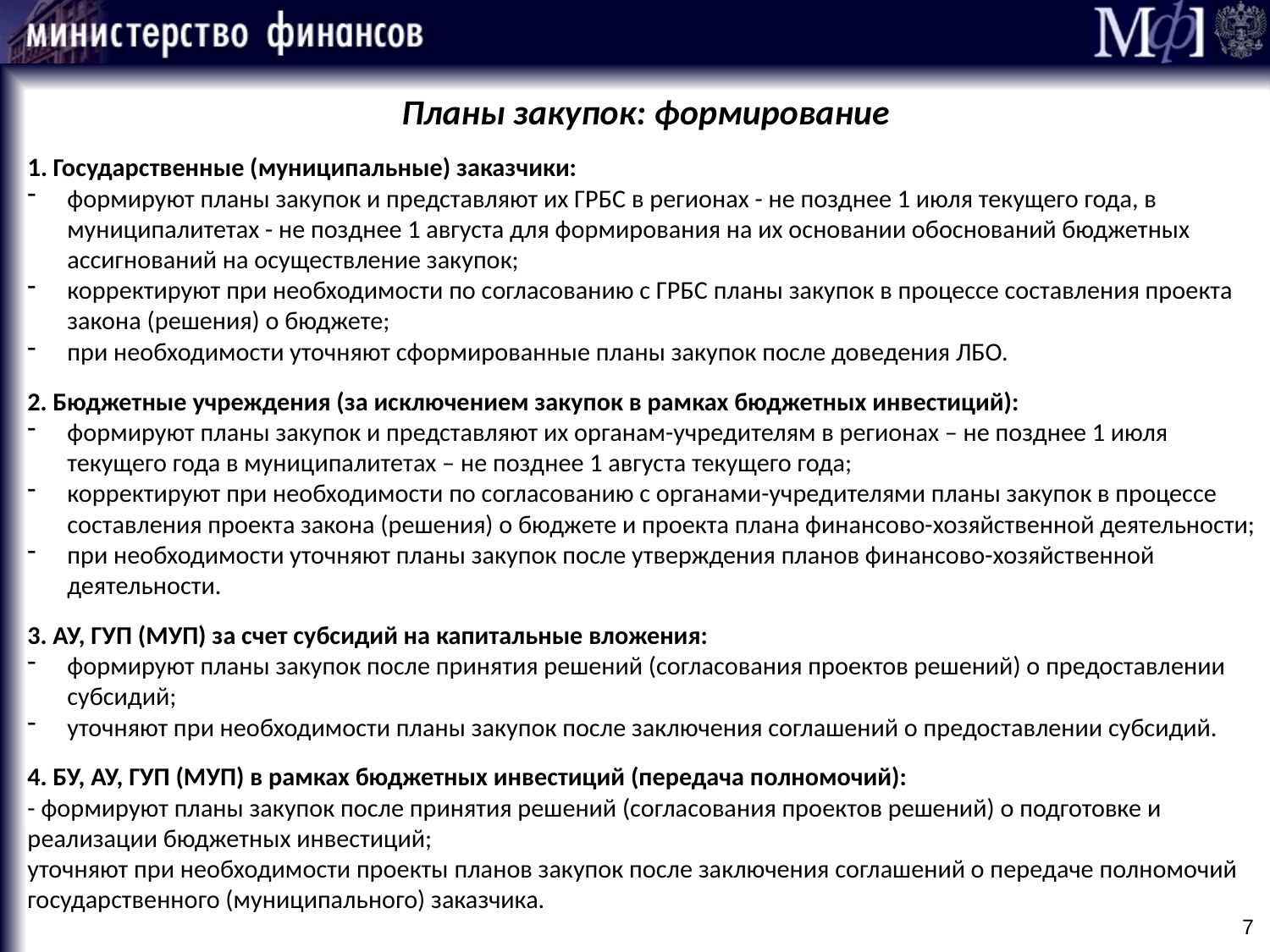

Планы закупок: формирование
1. Государственные (муниципальные) заказчики:
формируют планы закупок и представляют их ГРБС в регионах - не позднее 1 июля текущего года, в муниципалитетах - не позднее 1 августа для формирования на их основании обоснований бюджетных ассигнований на осуществление закупок;
корректируют при необходимости по согласованию с ГРБС планы закупок в процессе составления проекта закона (решения) о бюджете;
при необходимости уточняют сформированные планы закупок после доведения ЛБО.

2. Бюджетные учреждения (за исключением закупок в рамках бюджетных инвестиций):
формируют планы закупок и представляют их органам-учредителям в регионах – не позднее 1 июля текущего года в муниципалитетах – не позднее 1 августа текущего года;
корректируют при необходимости по согласованию с органами-учредителями планы закупок в процессе составления проекта закона (решения) о бюджете и проекта плана финансово-хозяйственной деятельности;
при необходимости уточняют планы закупок после утверждения планов финансово-хозяйственной деятельности.

3. АУ, ГУП (МУП) за счет субсидий на капитальные вложения:
формируют планы закупок после принятия решений (согласования проектов решений) о предоставлении субсидий;
уточняют при необходимости планы закупок после заключения соглашений о предоставлении субсидий.

4. БУ, АУ, ГУП (МУП) в рамках бюджетных инвестиций (передача полномочий):
- формируют планы закупок после принятия решений (согласования проектов решений) о подготовке и реализации бюджетных инвестиций;
уточняют при необходимости проекты планов закупок после заключения соглашений о передаче полномочий государственного (муниципального) заказчика.
7